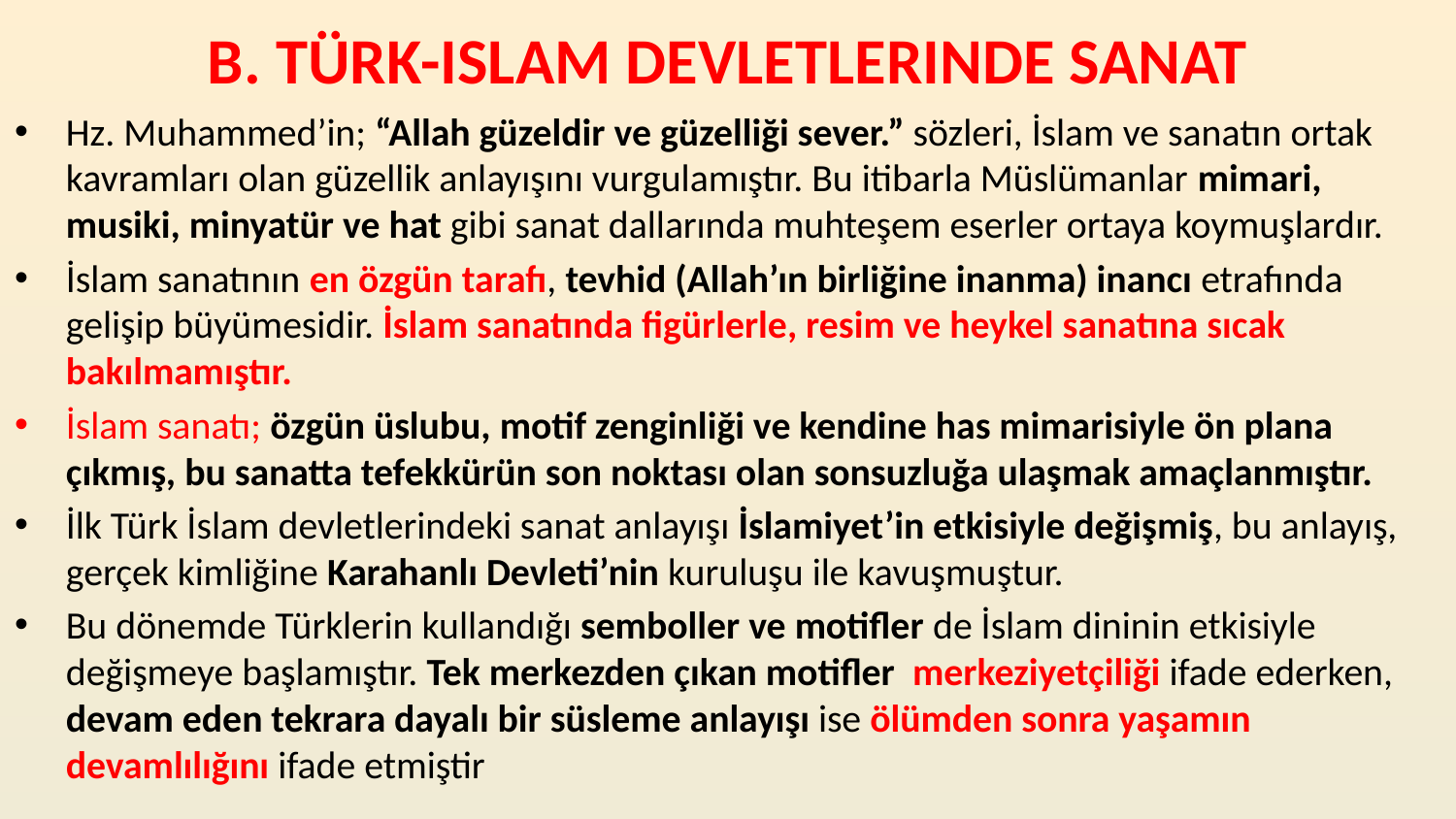

# B. TÜRK-ISLAM DEVLETLERINDE SANAT
Hz. Muhammed’in; “Allah güzeldir ve güzelliği sever.” sözleri, İslam ve sanatın ortak kavramları olan güzellik anlayışını vurgulamıştır. Bu itibarla Müslümanlar mimari, musiki, minyatür ve hat gibi sanat dallarında muhteşem eserler ortaya koymuşlardır.
İslam sanatının en özgün tarafı, tevhid (Allah’ın birliğine inanma) inancı etrafında gelişip büyümesidir. İslam sanatında figürlerle, resim ve heykel sanatına sıcak bakılmamıştır.
İslam sanatı; özgün üslubu, motif zenginliği ve kendine has mimarisiyle ön plana çıkmış, bu sanatta tefekkürün son noktası olan sonsuzluğa ulaşmak amaçlanmıştır.
İlk Türk İslam devletlerindeki sanat anlayışı İslamiyet’in etkisiyle değişmiş, bu anlayış, gerçek kimliğine Karahanlı Devleti’nin kuruluşu ile kavuşmuştur.
Bu dönemde Türklerin kullandığı semboller ve motifler de İslam dininin etkisiyle değişmeye başlamıştır. Tek merkezden çıkan motifler  merkeziyetçiliği ifade ederken, devam eden tekrara dayalı bir süsleme anlayışı ise ölümden sonra yaşamın devamlılığını ifade etmiştir